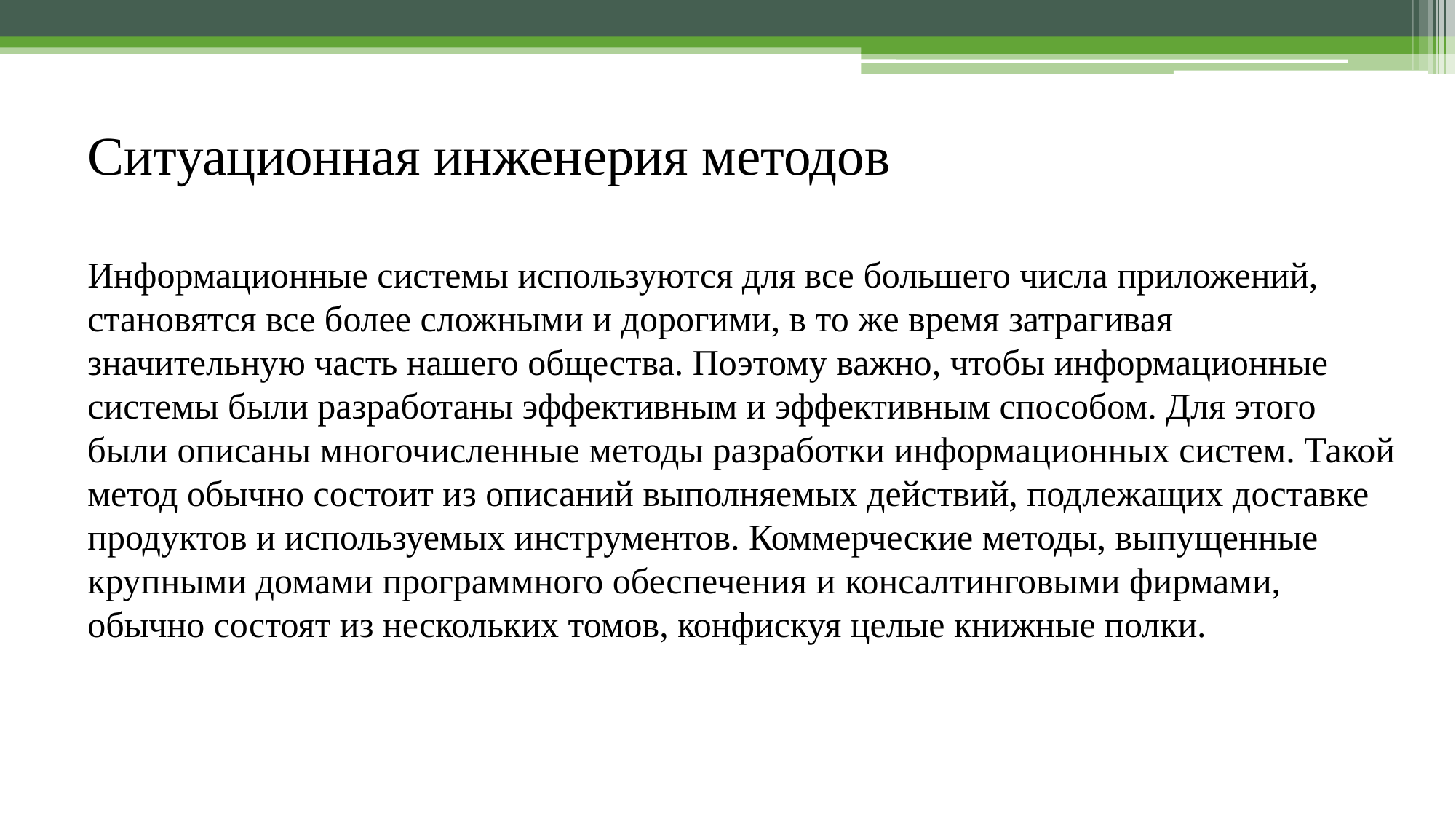

Ситуационная инженерия методов

Информационные системы используются для все большего числа приложений, становятся все более сложными и дорогими, в то же время затрагивая значительную часть нашего общества. Поэтому важно, чтобы информационные системы были разработаны эффективным и эффективным способом. Для этого были описаны многочисленные методы разработки информационных систем. Такой метод обычно состоит из описаний выполняемых действий, подлежащих доставке продуктов и используемых инструментов. Коммерческие методы, выпущенные крупными домами программного обеспечения и консалтинговыми фирмами, обычно состоят из нескольких томов, конфискуя целые книжные полки.